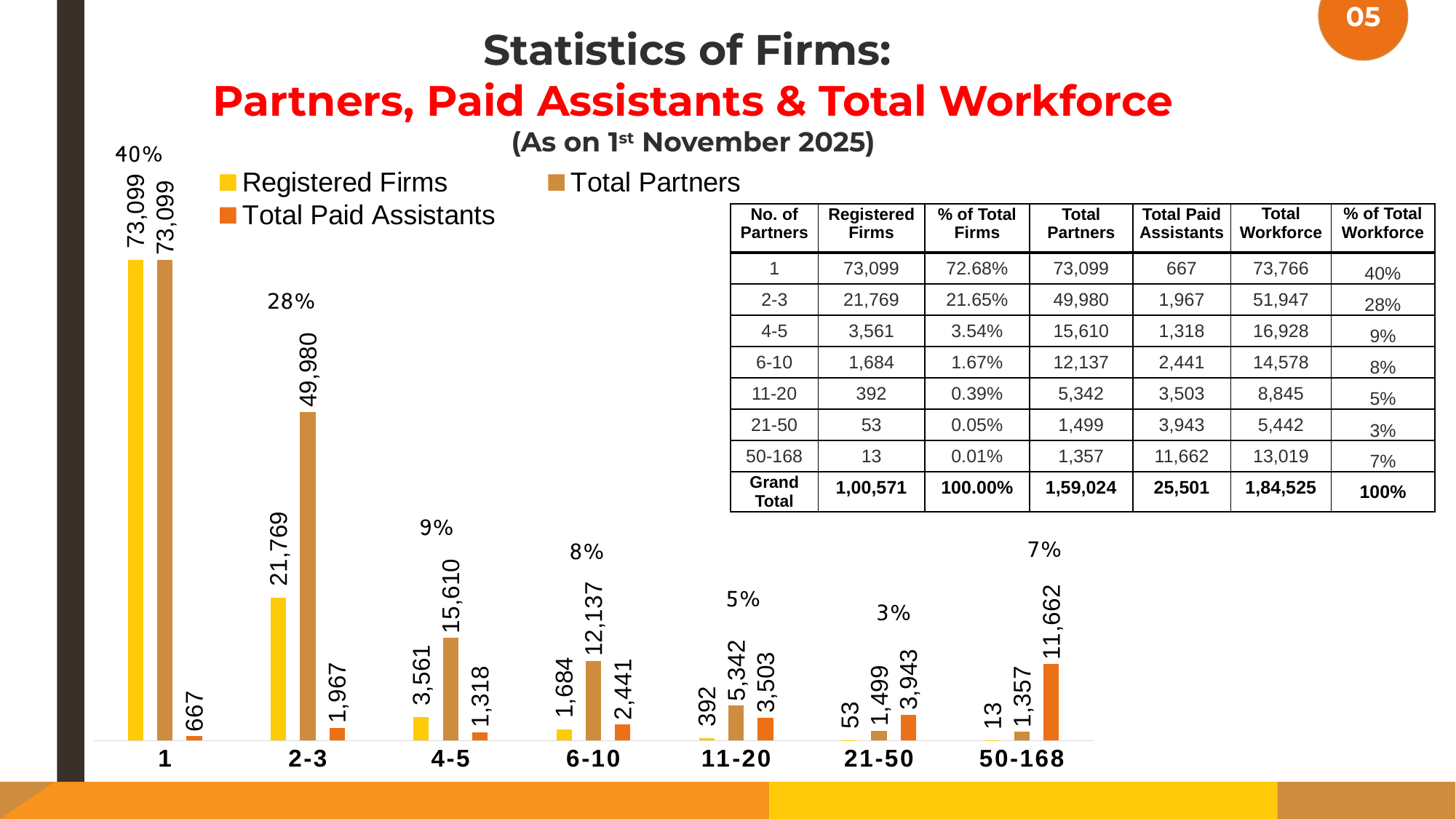

05
Statistics of Firms:
Partners, Paid Assistants & Total Workforce
(As on 1st November 2025)
40%

### Chart

| Category | Registered Firms | Total Partners | Total Paid Assistants |
|---|---|---|---|
| 1 | 73099.0 | 73099.0 | 667.0 |
| 2-3 | 21769.0 | 49980.0 | 1967.0 |
| 4-5 | 3561.0 | 15610.0 | 1318.0 |
| 6-10 | 1684.0 | 12137.0 | 2441.0 |
| 11-20 | 392.0 | 5342.0 | 3503.0 |
| 21-50 | 53.0 | 1499.0 | 3943.0 |
| 50-168 | 13.0 | 1357.0 | 11662.0 |
| No. of Partners | Registered Firms | % of Total Firms | Total Partners | Total Paid Assistants | Total Workforce | % of Total Workforce |
| --- | --- | --- | --- | --- | --- | --- |
| 1 | 73,099 | 72.68% | 73,099 | 667 | 73,766 | 40% |
| 2-3 | 21,769 | 21.65% | 49,980 | 1,967 | 51,947 | 28% |
| 4-5 | 3,561 | 3.54% | 15,610 | 1,318 | 16,928 | 9% |
| 6-10 | 1,684 | 1.67% | 12,137 | 2,441 | 14,578 | 8% |
| 11-20 | 392 | 0.39% | 5,342 | 3,503 | 8,845 | 5% |
| 21-50 | 53 | 0.05% | 1,499 | 3,943 | 5,442 | 3% |
| 50-168 | 13 | 0.01% | 1,357 | 11,662 | 13,019 | 7% |
| Grand Total | 1,00,571 | 100.00% | 1,59,024 | 25,501 | 1,84,525 | 100% |
28%
9%
7%
8%
5%
3%